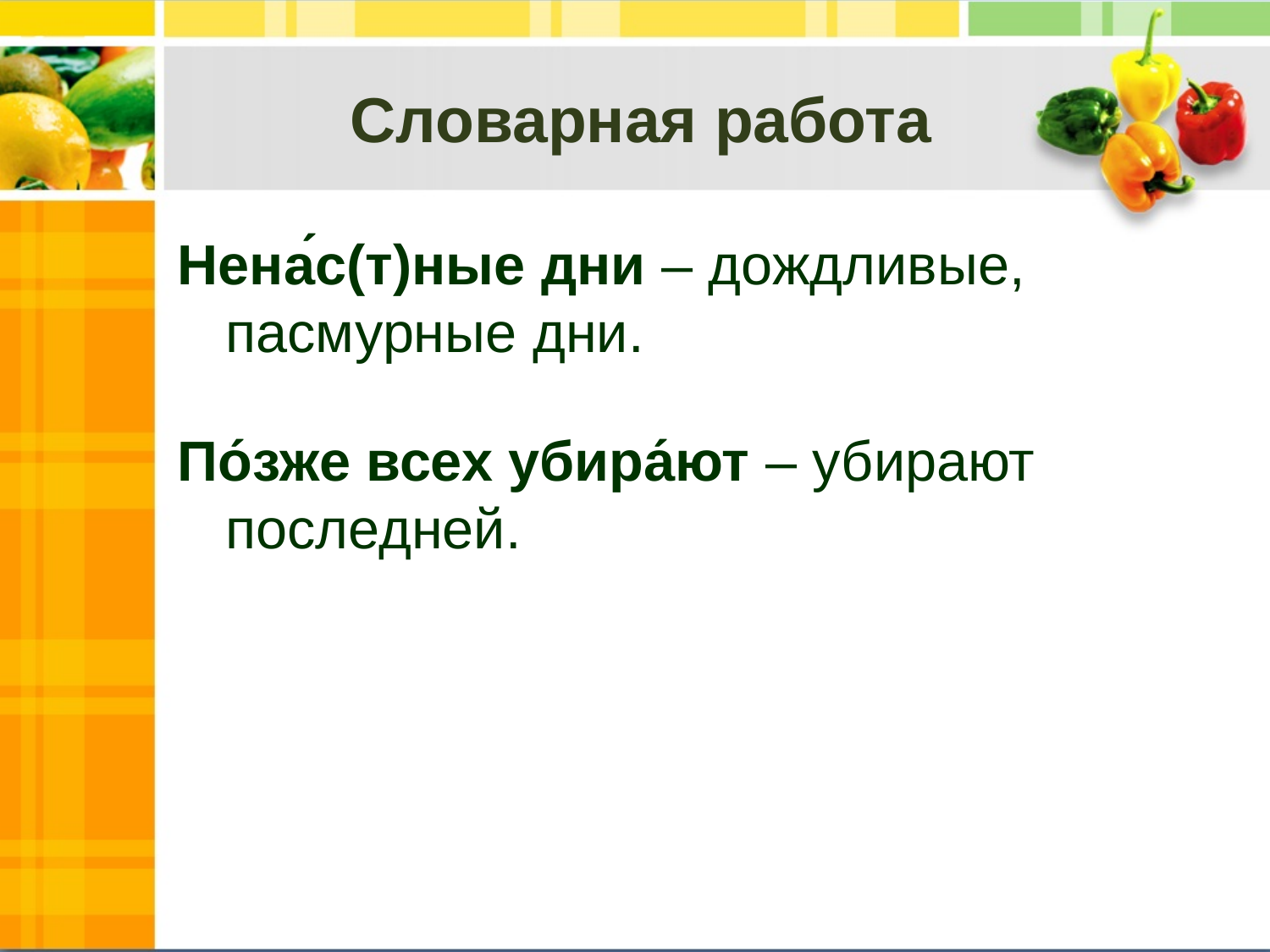

# Словарная работа
Нена́с(т)ные дни – дождливые, пасмурные дни.

По́зже всех убира́ют – убирают последней.